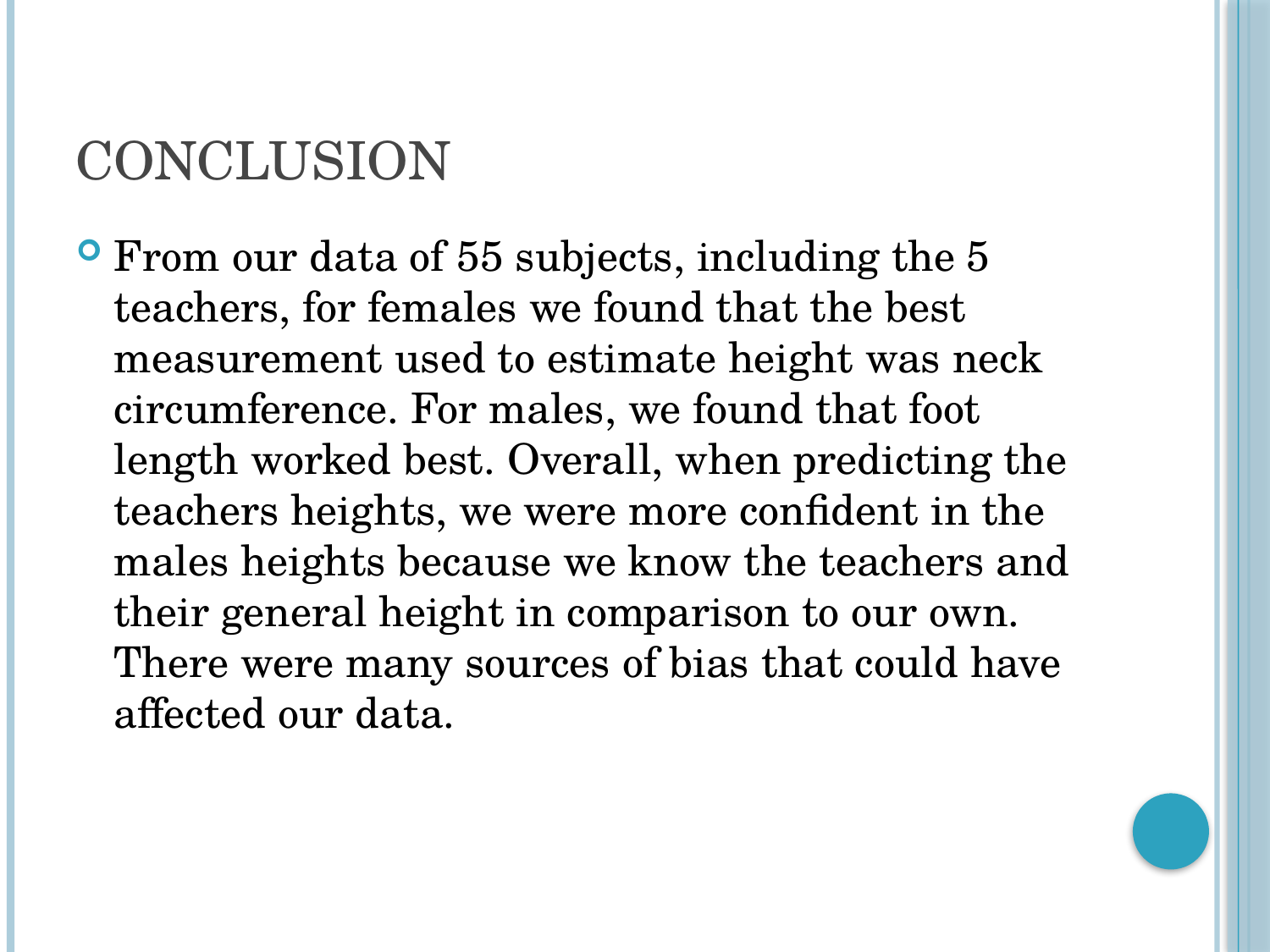

# Conclusion
From our data of 55 subjects, including the 5 teachers, for females we found that the best measurement used to estimate height was neck circumference. For males, we found that foot length worked best. Overall, when predicting the teachers heights, we were more confident in the males heights because we know the teachers and their general height in comparison to our own. There were many sources of bias that could have affected our data.